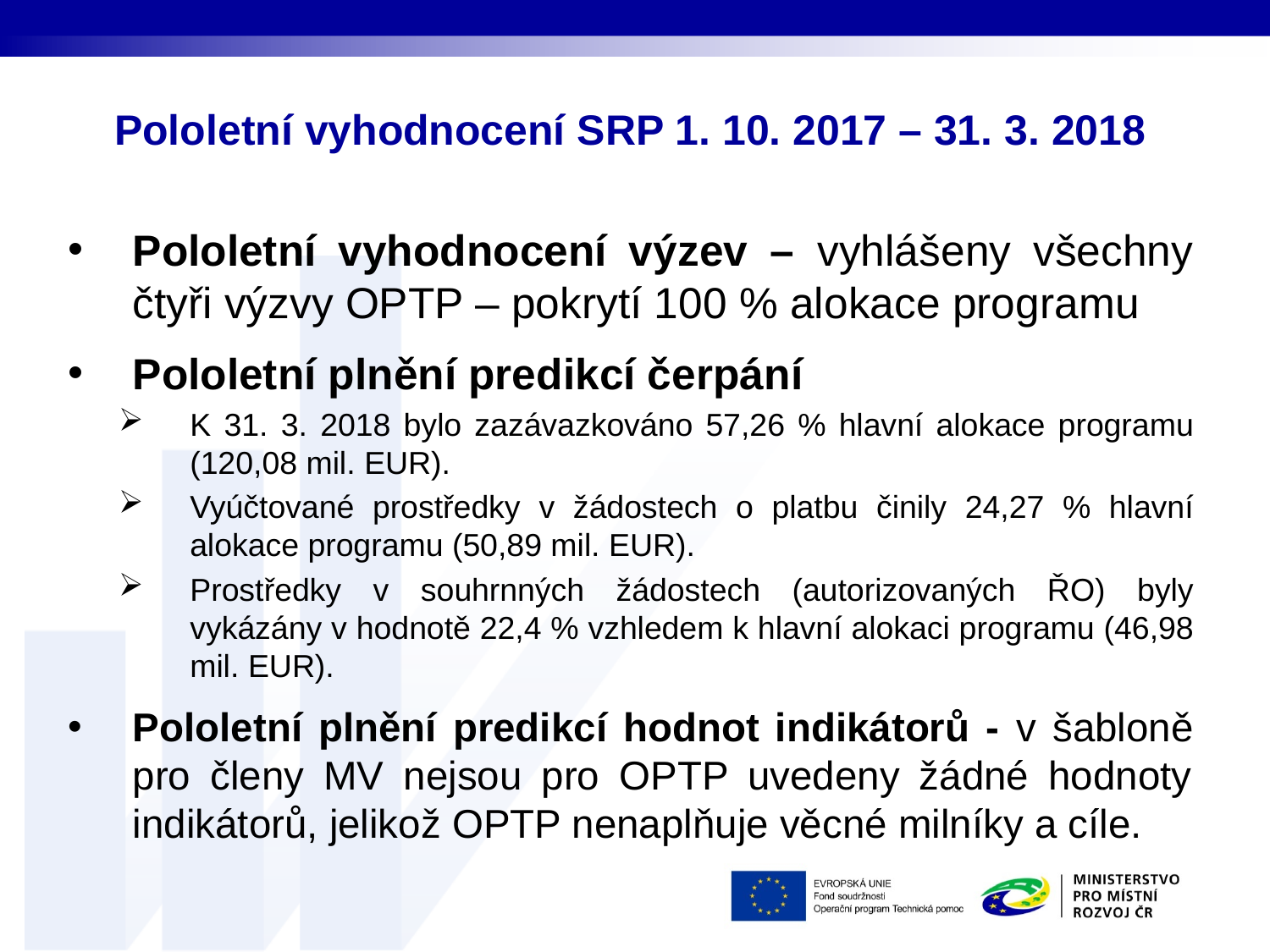

# Pololetní vyhodnocení SRP 1. 10. 2017 – 31. 3. 2018
Pololetní vyhodnocení výzev – vyhlášeny všechny čtyři výzvy OPTP – pokrytí 100 % alokace programu
Pololetní plnění predikcí čerpání
K 31. 3. 2018 bylo zazávazkováno 57,26 % hlavní alokace programu (120,08 mil. EUR).
Vyúčtované prostředky v žádostech o platbu činily 24,27 % hlavní alokace programu (50,89 mil. EUR).
Prostředky v souhrnných žádostech (autorizovaných ŘO) byly vykázány v hodnotě 22,4 % vzhledem k hlavní alokaci programu (46,98 mil. EUR).
Pololetní plnění predikcí hodnot indikátorů - v šabloně pro členy MV nejsou pro OPTP uvedeny žádné hodnoty indikátorů, jelikož OPTP nenaplňuje věcné milníky a cíle.